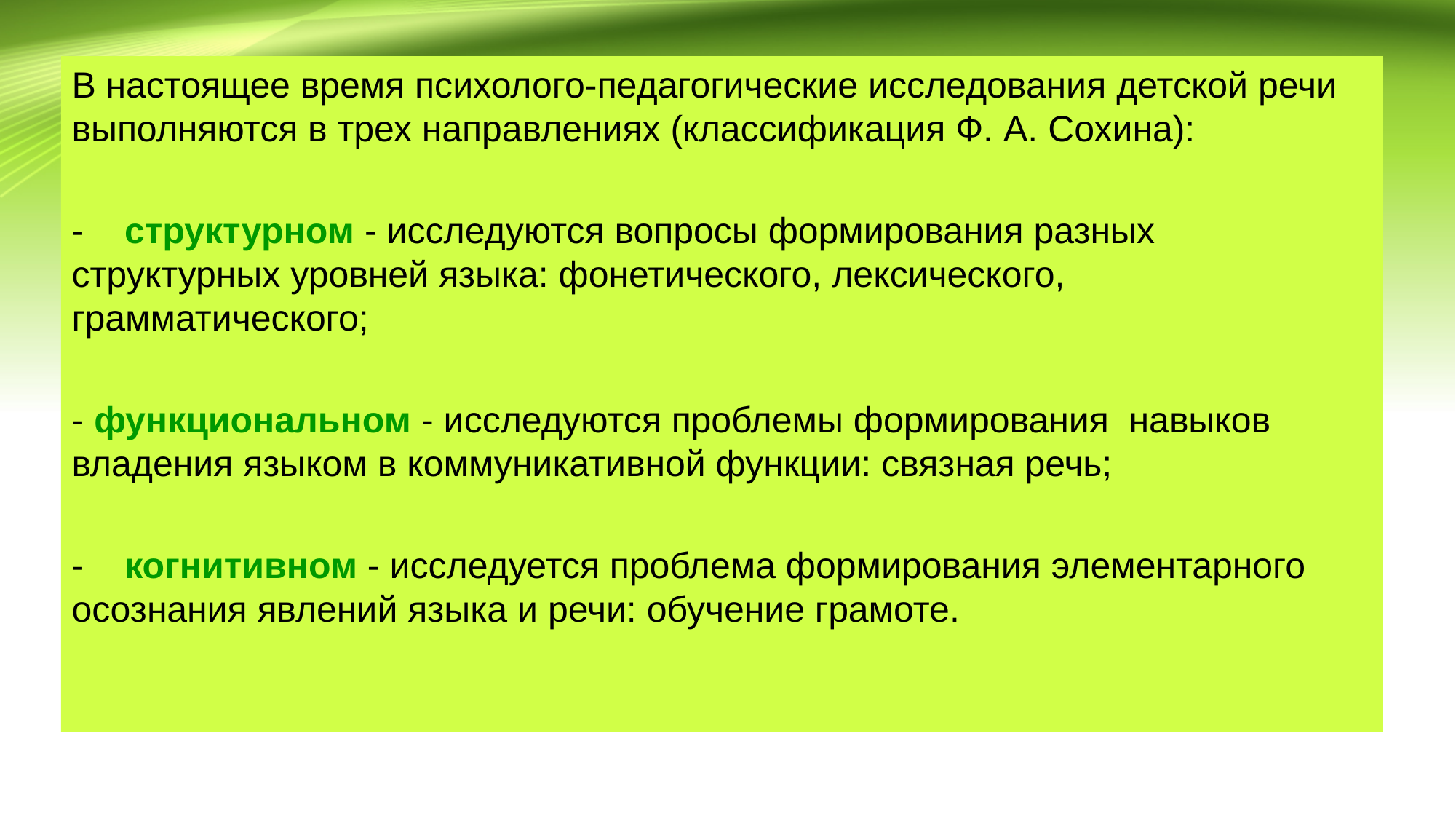

В настоящее время психолого-педагогические исследования детской речи выполняются в трех направлениях (классификация Ф. А. Сохина):

-    структурном - исследуются вопросы формирования разных структурных уровней языка: фонетического, лексического, грамматического;

- функциональном - исследуются проблемы формирования  навыков владения языком в коммуникативной функции: связная речь;

-    когнитивном - исследуется проблема формирования элементарного осознания явлений языка и речи: обучение грамоте.